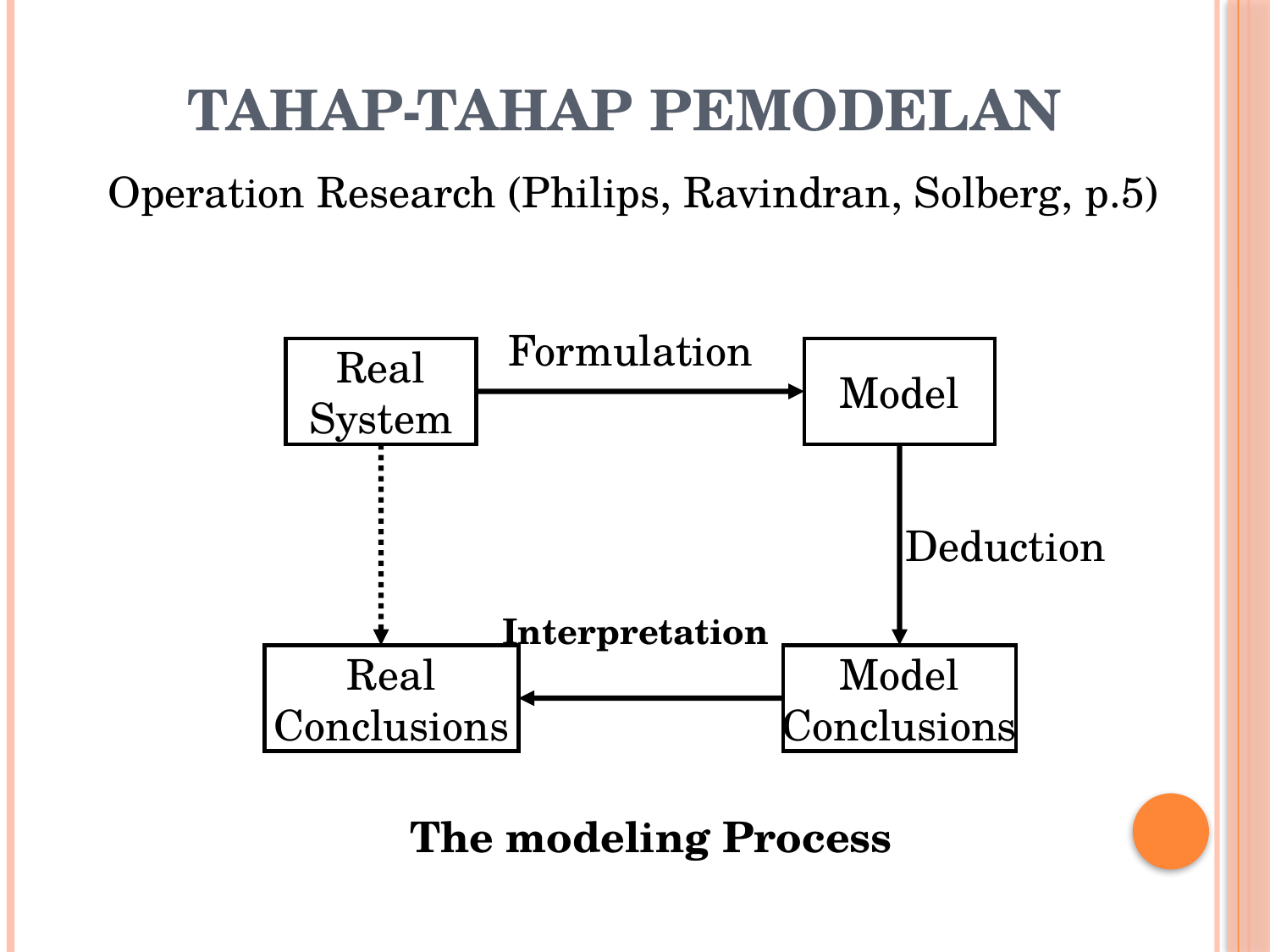

# Tahap-tahap Pemodelan
Operation Research (Philips, Ravindran, Solberg, p.5)
Formulation
Real
System
Model

Deduction
Interpretation
Real
Conclusions
Model
Conclusions

The modeling Process